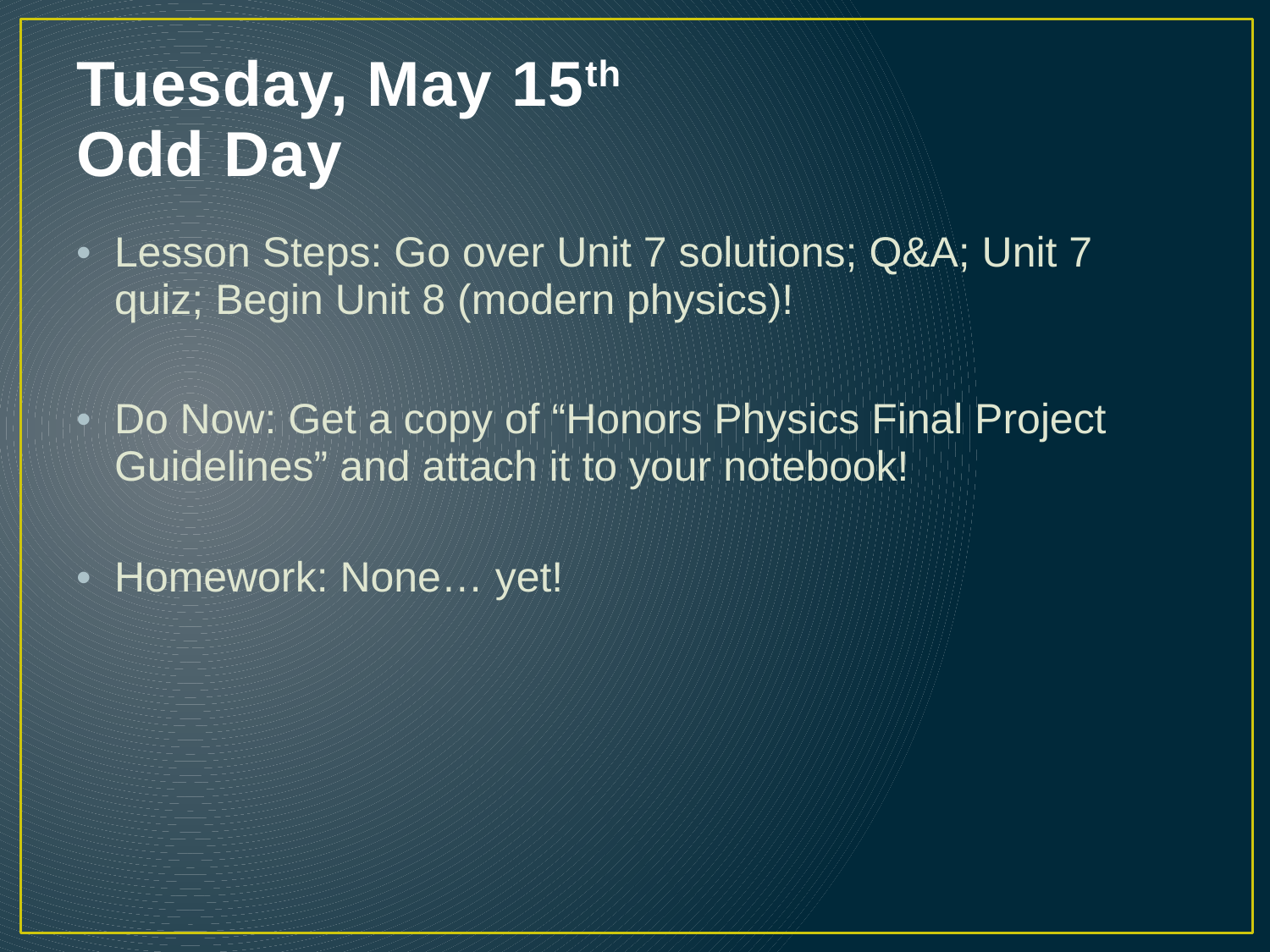

# Tuesday, May 15th Odd Day
Lesson Steps: Go over Unit 7 solutions; Q&A; Unit 7 quiz; Begin Unit 8 (modern physics)!

Do Now: Get a copy of “Honors Physics Final Project Guidelines” and attach it to your notebook!

Homework: None… yet!